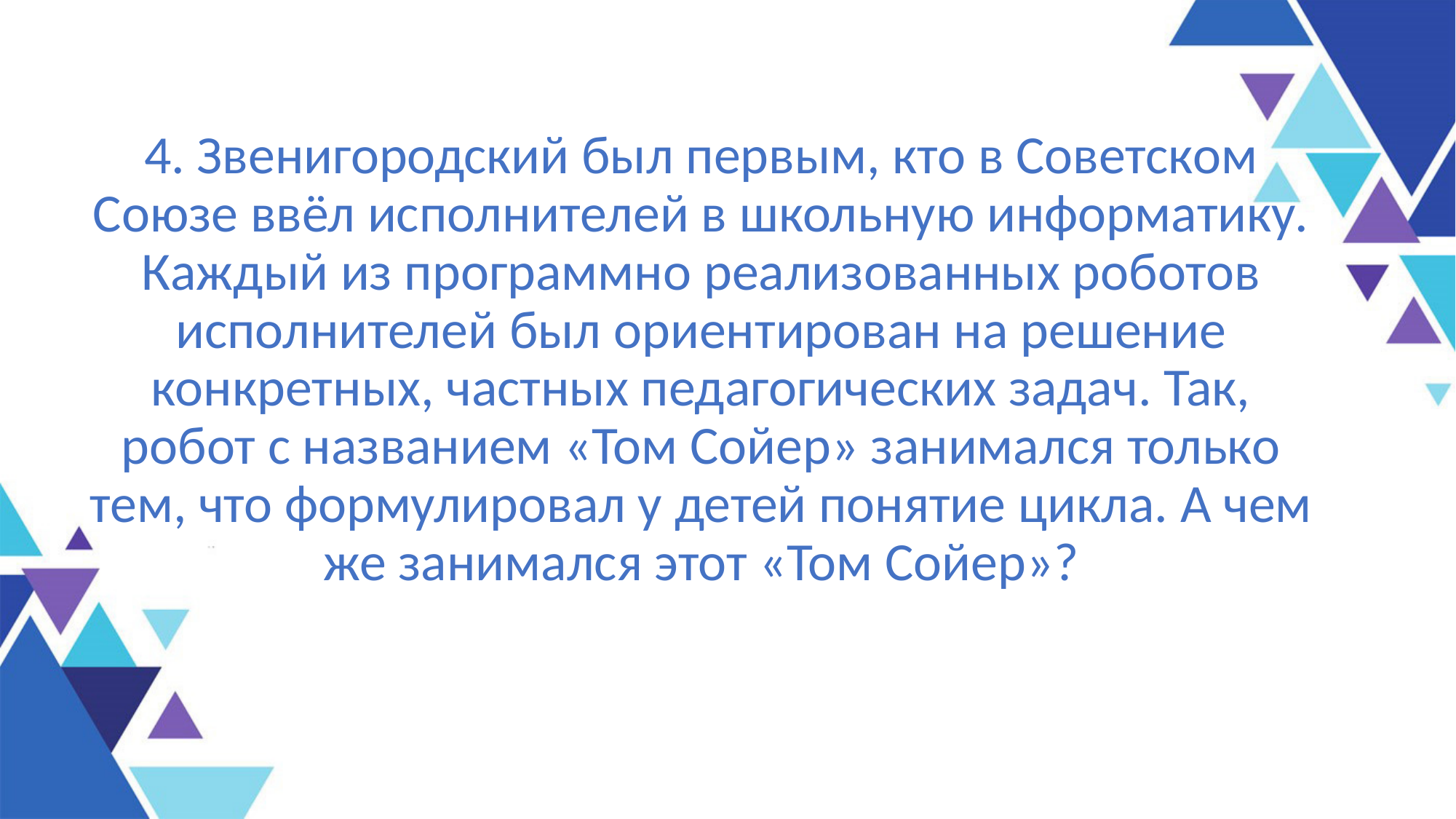

4. Звенигородский был первым, кто в Советском Союзе ввёл исполнителей в школьную информатику. Каждый из программно реализованных роботов исполнителей был ориентирован на решение конкретных, частных педагогических задач. Так, робот с названием «Том Сойер» занимался только тем, что формулировал у детей понятие цикла. А чем же занимался этот «Том Сойер»?